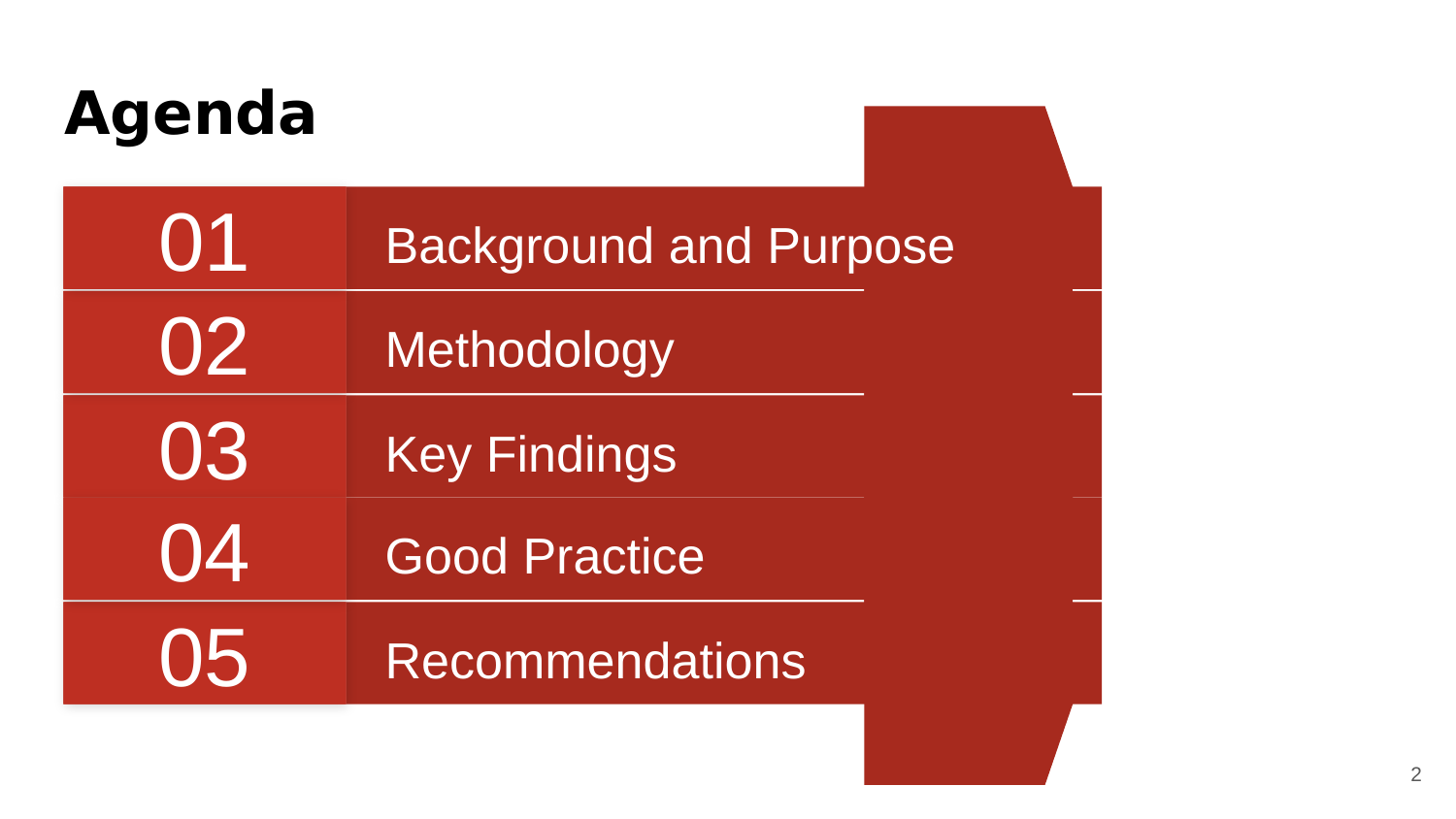

Agenda

01

Background and Purpose

02

Methodology

03

Key Findings

04

Good Practice

05

Recommendations
2